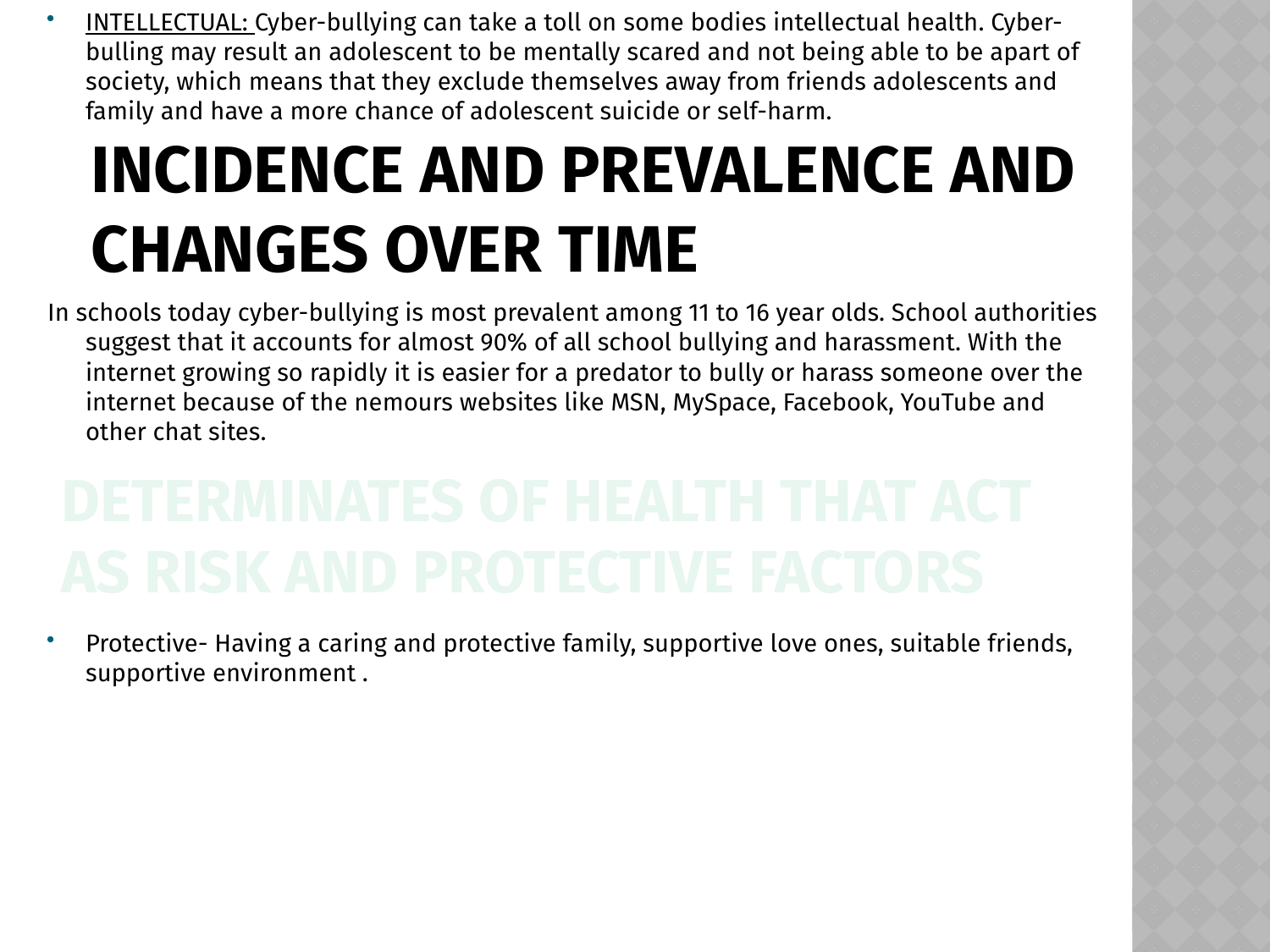

INTELLECTUAL: Cyber-bullying can take a toll on some bodies intellectual health. Cyber-bulling may result an adolescent to be mentally scared and not being able to be apart of society, which means that they exclude themselves away from friends adolescents and family and have a more chance of adolescent suicide or self-harm.

In schools today cyber-bullying is most prevalent among 11 to 16 year olds. School authorities suggest that it accounts for almost 90% of all school bullying and harassment. With the internet growing so rapidly it is easier for a predator to bully or harass someone over the internet because of the nemours websites like MSN, MySpace, Facebook, YouTube and other chat sites.

Protective- Having a caring and protective family, supportive love ones, suitable friends, supportive environment .
# Incidence and prevalence and changes over time
Determinates of health that act as risk and protective factors